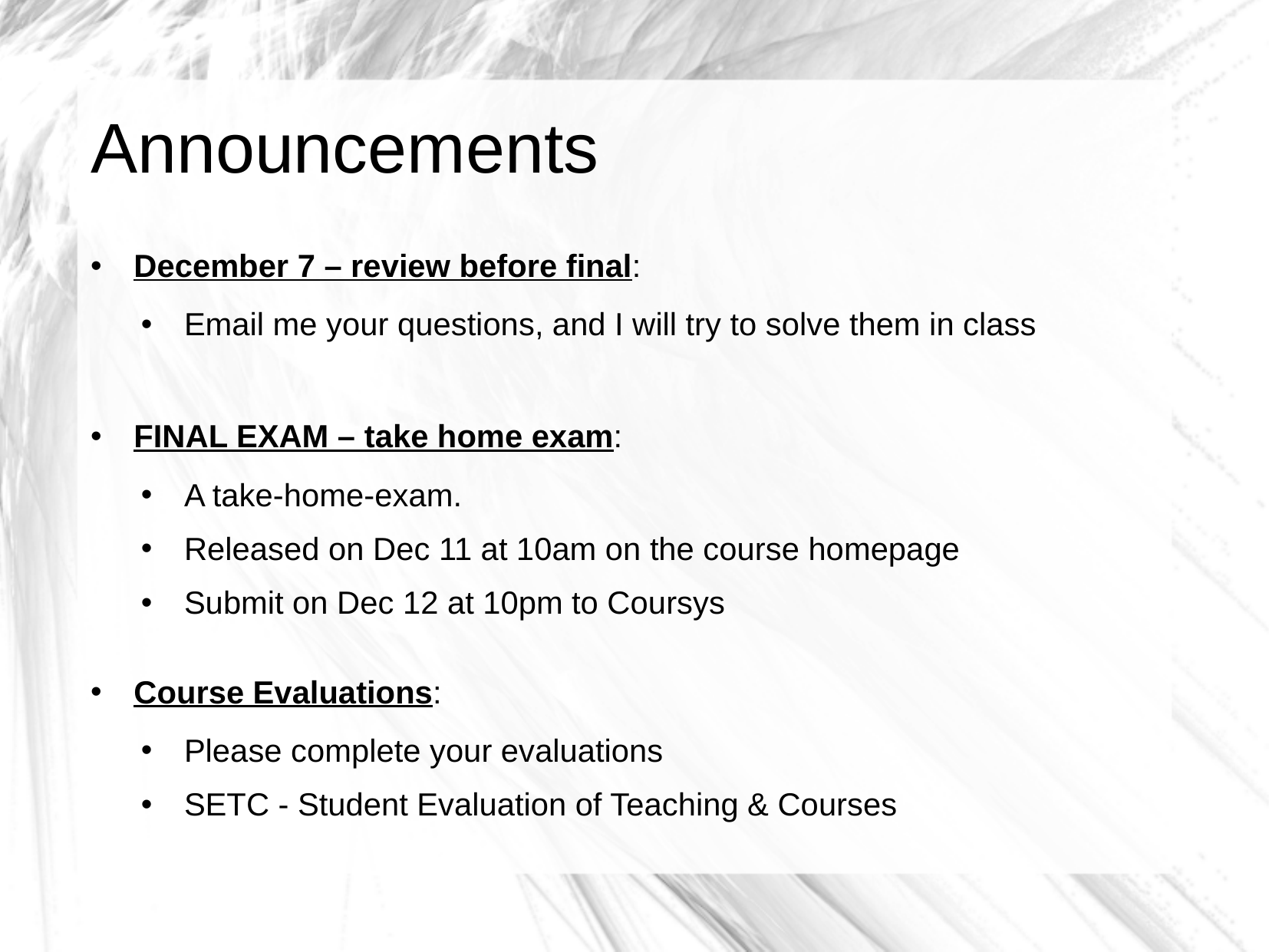

Announcements
December 7 – review before final:
Email me your questions, and I will try to solve them in class

FINAL EXAM – take home exam:
A take-home-exam.
Released on Dec 11 at 10am on the course homepage
Submit on Dec 12 at 10pm to Coursys
Course Evaluations:
Please complete your evaluations
SETC - Student Evaluation of Teaching & Courses